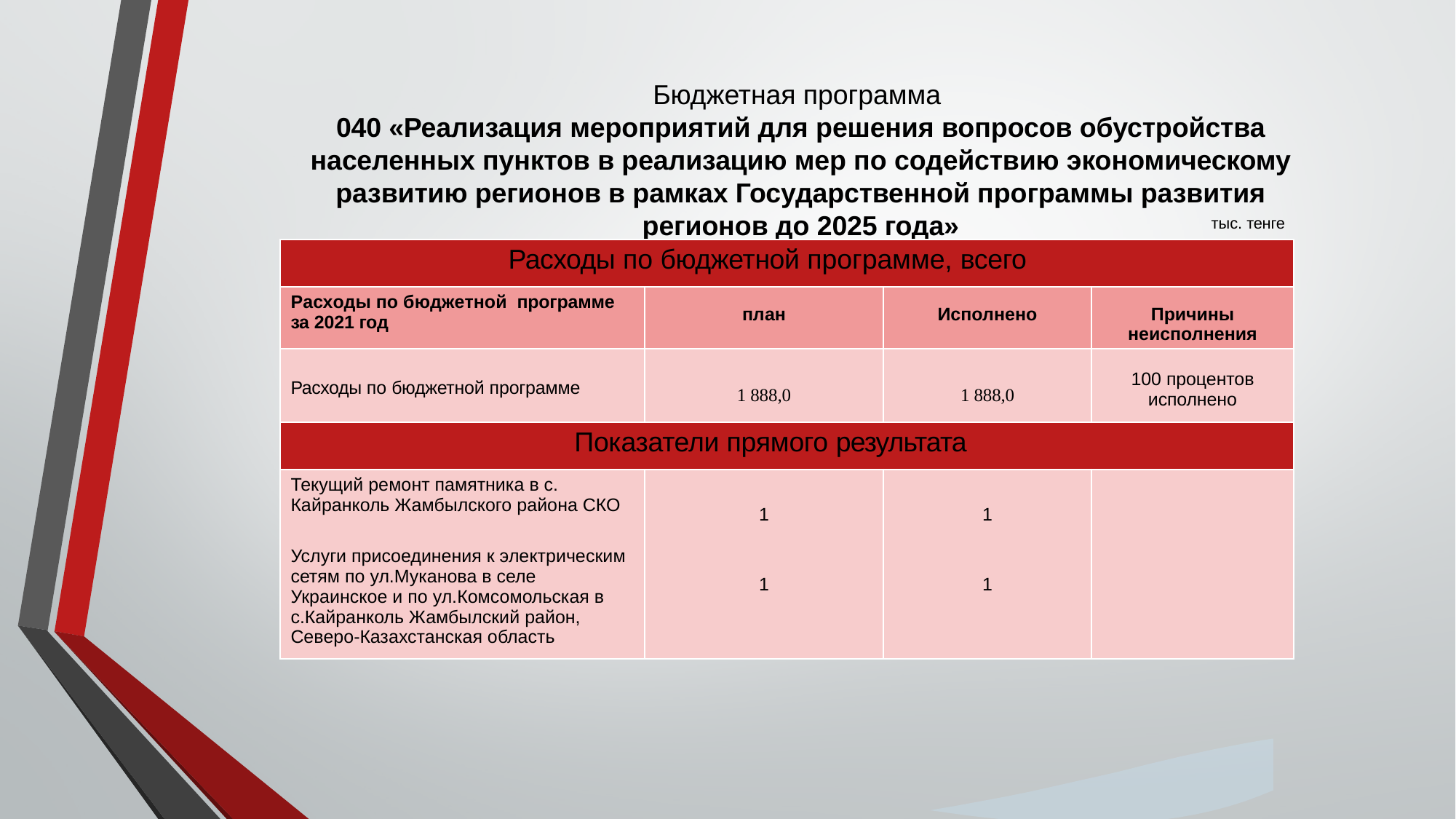

# Бюджетная программа 040 «Реализация мероприятий для решения вопросов обустройства населенных пунктов в реализацию мер по содействию экономическому развитию регионов в рамках Государственной программы развития регионов до 2025 года»
тыс. тенге
| Расходы по бюджетной программе, всего |  |  |  |
| --- | --- | --- | --- |
| Расходы по бюджетной программе за 2021 год | план | Исполнено | Причины неисполнения |
| Расходы по бюджетной программе | 1 888,0 | 1 888,0 | 100 процентов исполнено |
| Показатели прямого результата |  |  |  |
| Текущий ремонт памятника в с. Кайранколь Жамбылского района СКО Услуги присоединения к электрическим сетям по ул.Муканова в селе Украинское и по ул.Комсомольская в с.Кайранколь Жамбылский район, Северо-Казахстанская область | 1 1 | 1 1 |  |